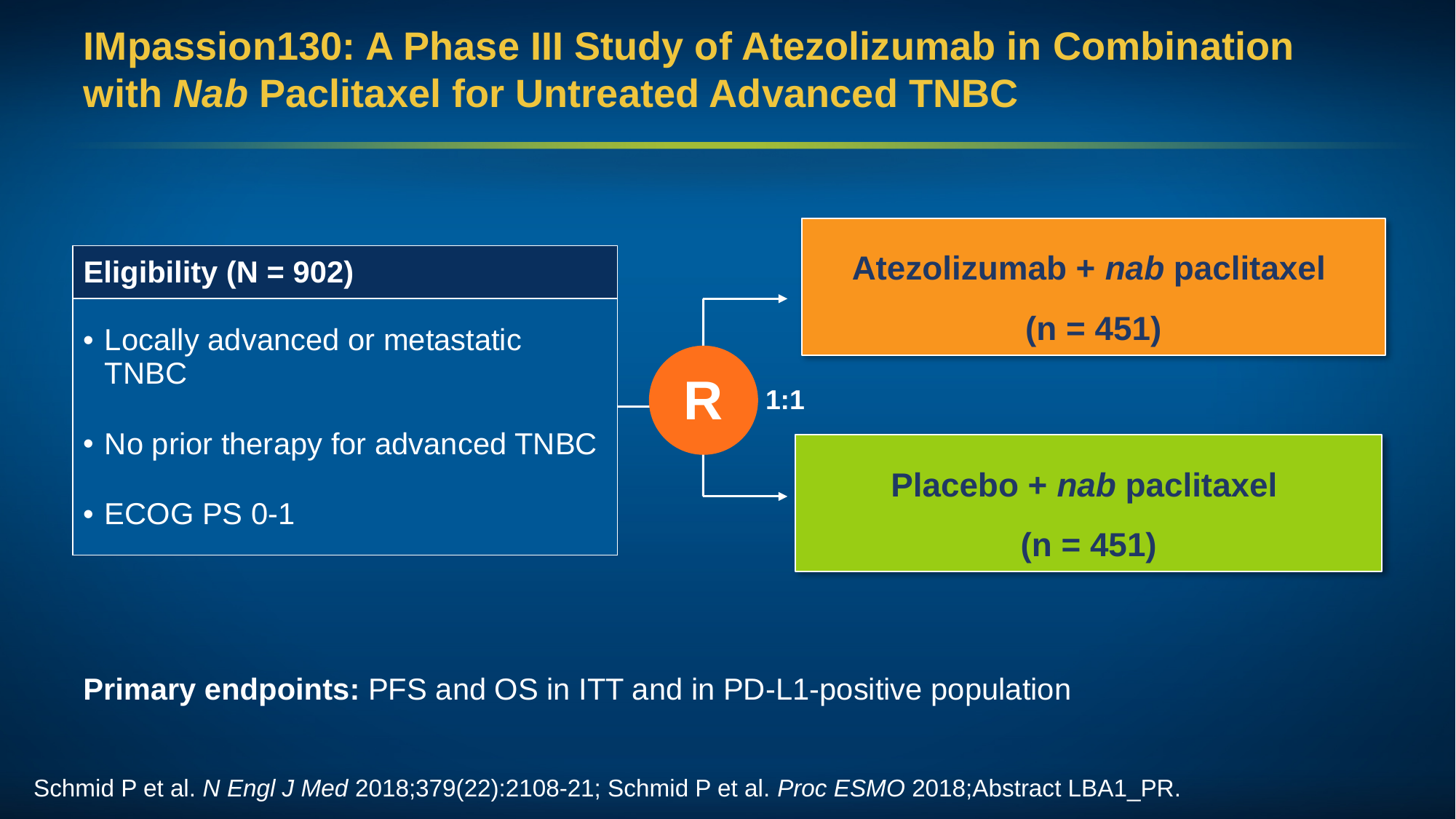

# IMpassion130: A Phase III Study of Atezolizumab in Combination with Nab Paclitaxel for Untreated Advanced TNBC
Atezolizumab + nab paclitaxel
(n = 451)
| Eligibility (N = 902) |
| --- |
| Locally advanced or metastatic TNBC No prior therapy for advanced TNBC ECOG PS 0-1 |

R
1:1
Placebo + nab paclitaxel
(n = 451)
Primary endpoints: PFS and OS in ITT and in PD-L1-positive population
Schmid P et al. N Engl J Med 2018;379(22):2108-21; Schmid P et al. Proc ESMO 2018;Abstract LBA1_PR.